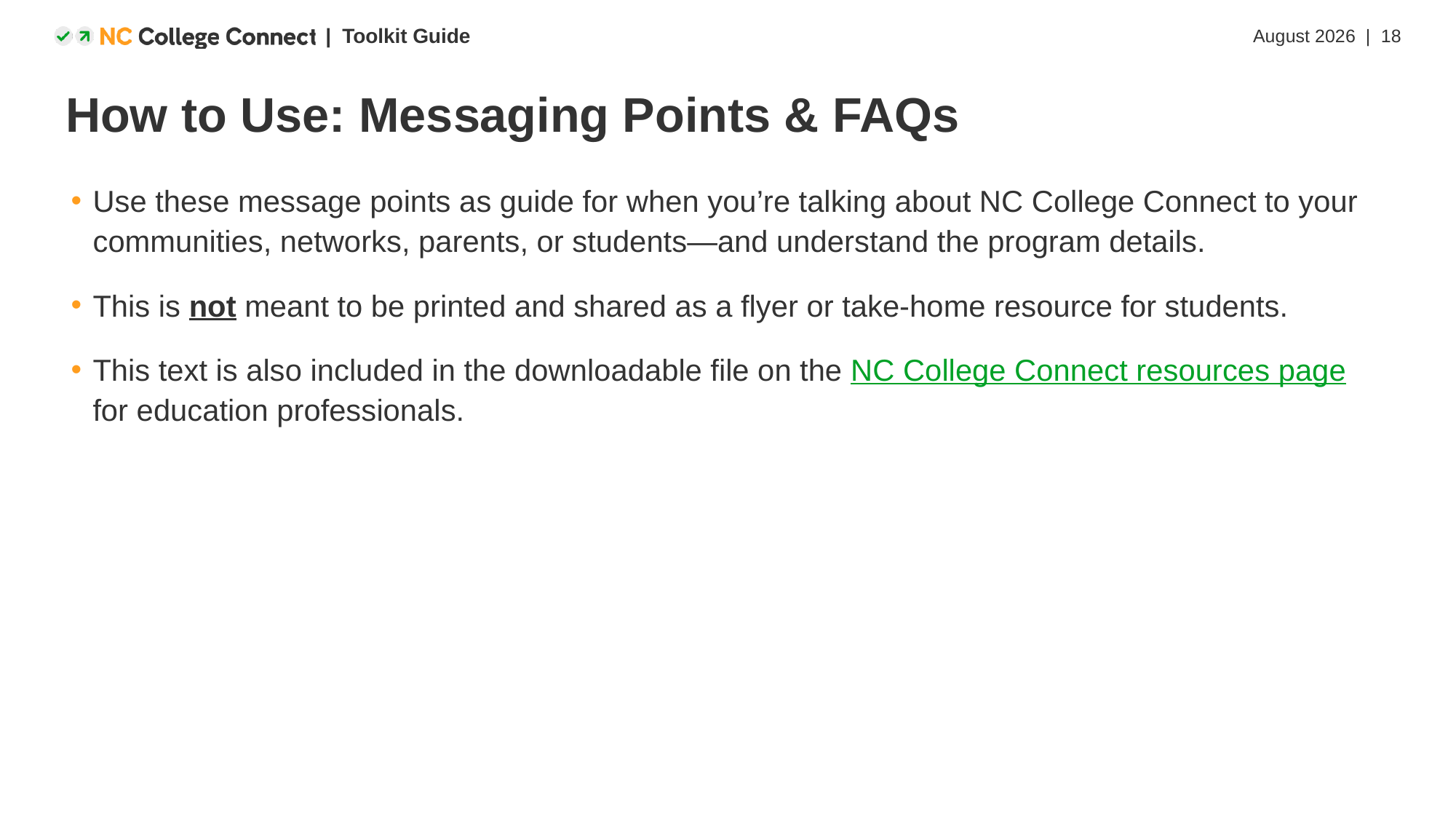

# How to Use: Messaging Points & FAQs
Use these message points as guide for when you’re talking about NC College Connect to your communities, networks, parents, or students—and understand the program details.
This is not meant to be printed and shared as a flyer or take-home resource for students.
This text is also included in the downloadable file on the NC College Connect resources page for education professionals.